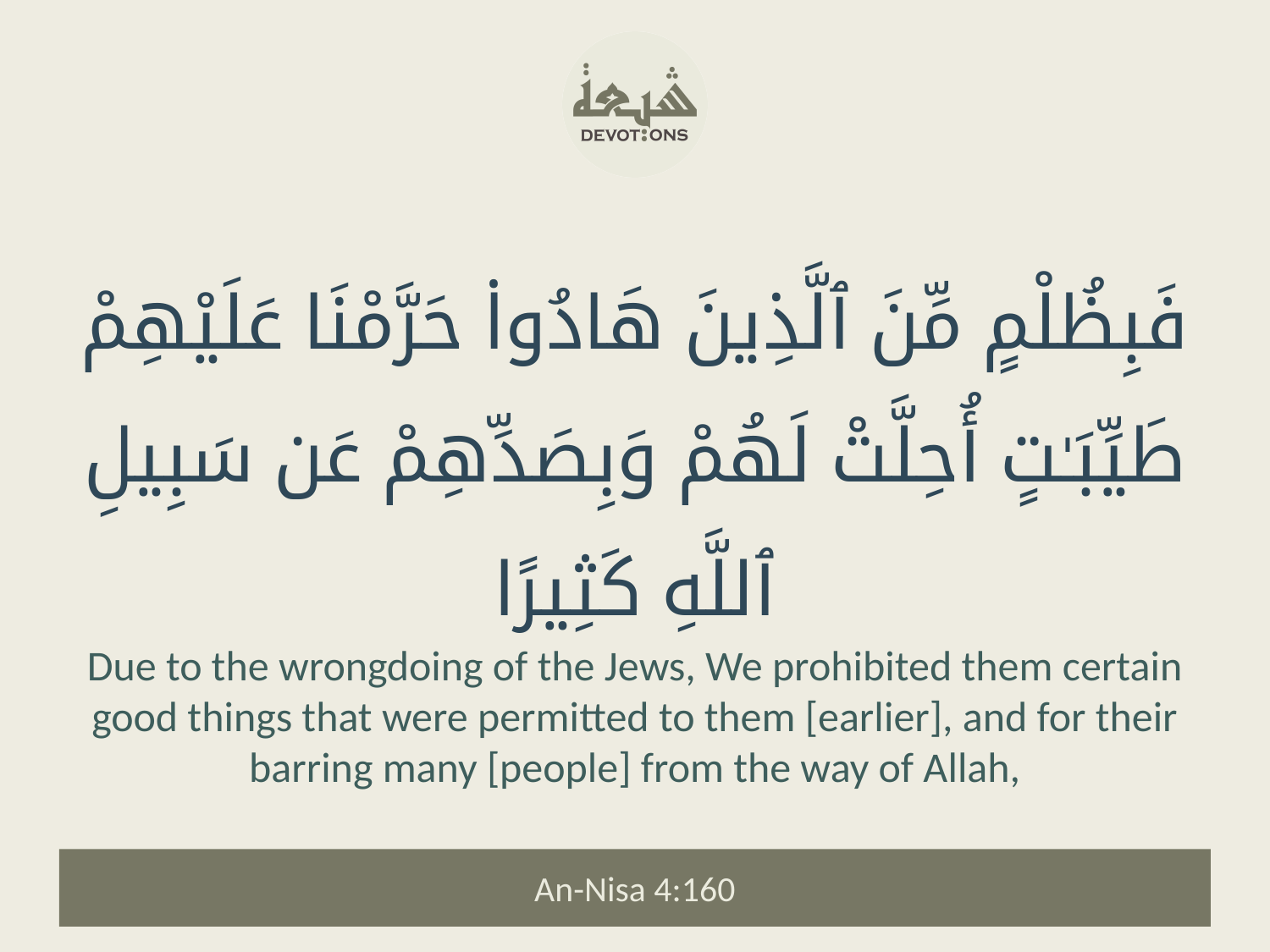

فَبِظُلْمٍ مِّنَ ٱلَّذِينَ هَادُوا۟ حَرَّمْنَا عَلَيْهِمْ طَيِّبَـٰتٍ أُحِلَّتْ لَهُمْ وَبِصَدِّهِمْ عَن سَبِيلِ ٱللَّهِ كَثِيرًا
Due to the wrongdoing of the Jews, We prohibited them certain good things that were permitted to them [earlier], and for their barring many [people] from the way of Allah,
An-Nisa 4:160